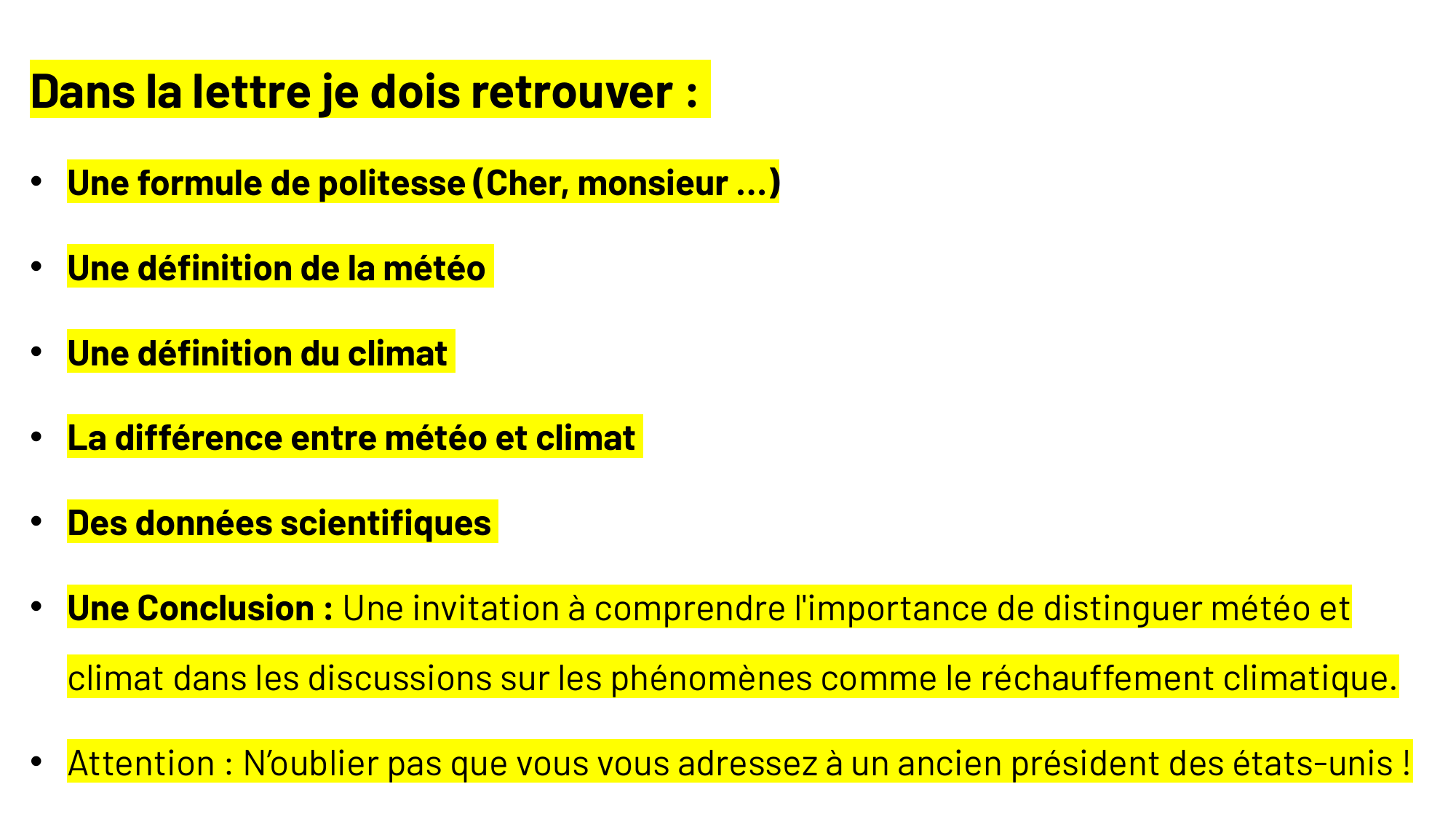

Dans la lettre je dois retrouver :
Une formule de politesse (Cher, monsieur …)
Une définition de la météo
Une définition du climat
La différence entre météo et climat
Des données scientifiques
Une Conclusion : Une invitation à comprendre l'importance de distinguer météo et climat dans les discussions sur les phénomènes comme le réchauffement climatique.
Attention : N’oublier pas que vous vous adressez à un ancien président des états-unis !